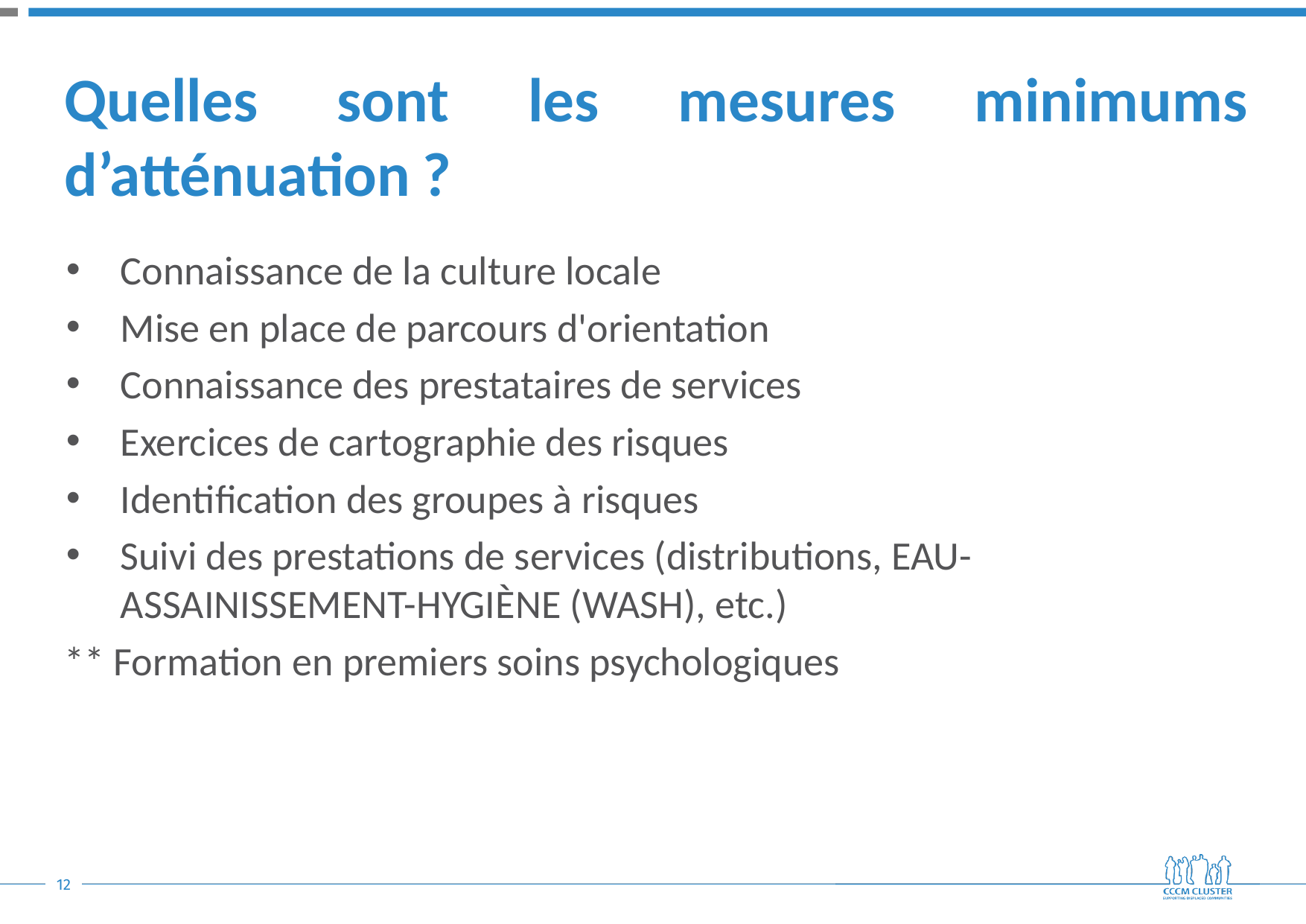

# Quelles sont les mesures minimums d’atténuation ?
Connaissance de la culture locale
Mise en place de parcours d'orientation
Connaissance des prestataires de services
Exercices de cartographie des risques
Identification des groupes à risques
Suivi des prestations de services (distributions, EAU-ASSAINISSEMENT-HYGIÈNE (WASH), etc.)
** Formation en premiers soins psychologiques